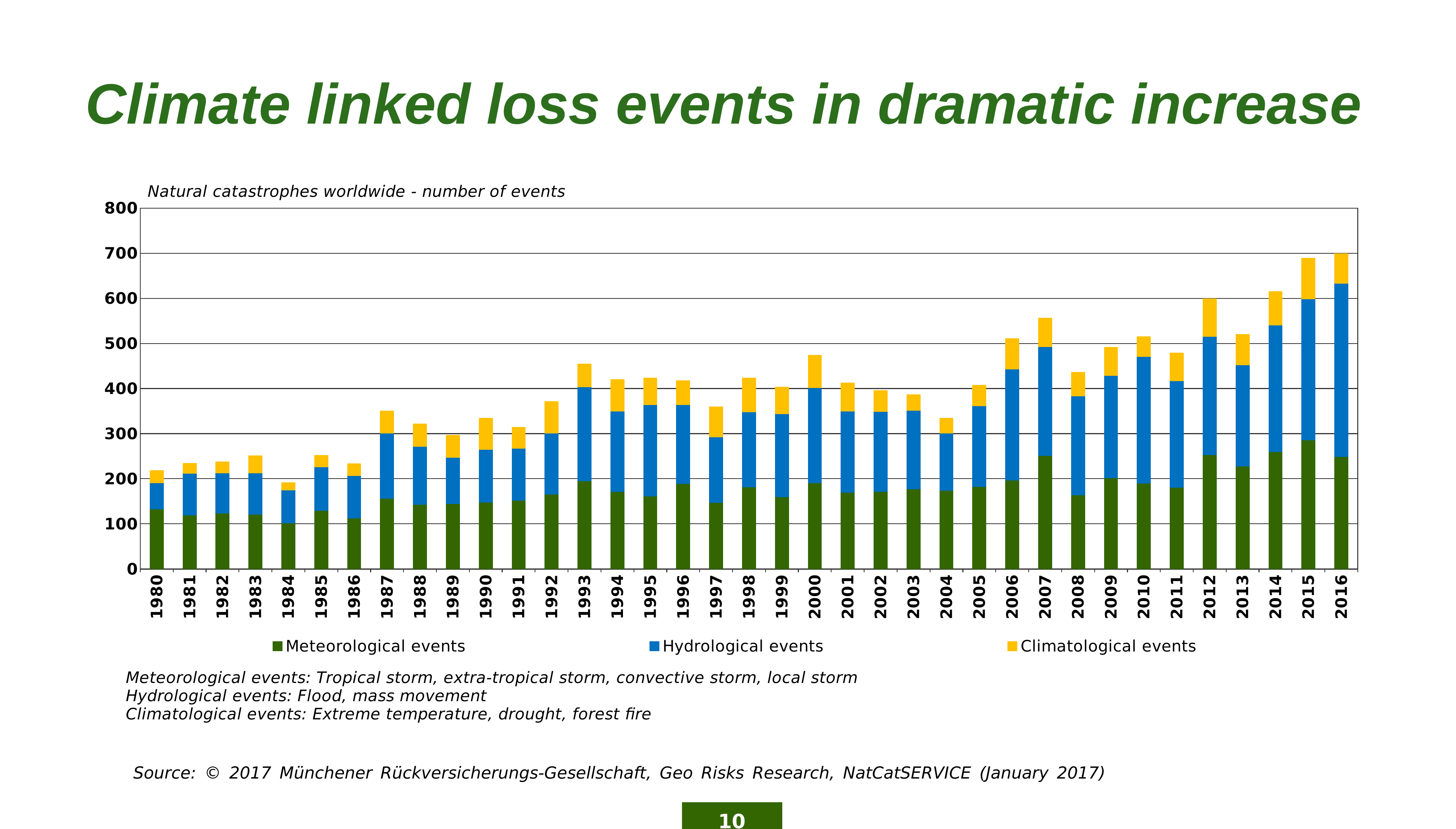

# Climate linked loss events in dramatic increase

### Chart: Natural catastrophes worldwide - number of events

| Category | Meteorological events | Hydrological events | Climatological events |
|---|---|---|---|
| 1980 | 133.0 | 58.0 | 27.0 |
| 1981 | 120.0 | 92.0 | 22.0 |
| 1982 | 124.0 | 89.0 | 24.0 |
| 1983 | 121.0 | 92.0 | 38.0 |
| 1984 | 102.0 | 73.0 | 16.0 |
| 1985 | 130.0 | 96.0 | 26.0 |
| 1986 | 113.0 | 94.0 | 26.0 |
| 1987 | 157.0 | 144.0 | 49.0 |
| 1988 | 143.0 | 129.0 | 49.0 |
| 1989 | 145.0 | 102.0 | 49.0 |
| 1990 | 148.0 | 117.0 | 69.0 |
| 1991 | 152.0 | 116.0 | 46.0 |
| 1992 | 166.0 | 135.0 | 70.0 |
| 1993 | 195.0 | 209.0 | 50.0 |
| 1994 | 172.0 | 178.0 | 70.0 |
| 1995 | 162.0 | 202.0 | 59.0 |
| 1996 | 189.0 | 175.0 | 53.0 |
| 1997 | 147.0 | 146.0 | 66.0 |
| 1998 | 182.0 | 166.0 | 75.0 |
| 1999 | 160.0 | 184.0 | 59.0 |
| 2000 | 191.0 | 211.0 | 72.0 |
| 2001 | 170.0 | 180.0 | 62.0 |
| 2002 | 172.0 | 177.0 | 46.0 |
| 2003 | 178.0 | 174.0 | 34.0 |
| 2004 | 174.0 | 127.0 | 33.0 |
| 2005 | 183.0 | 179.0 | 45.0 |
| 2006 | 197.0 | 246.0 | 68.0 |
| 2007 | 252.0 | 241.0 | 63.0 |
| 2008 | 164.0 | 220.0 | 52.0 |
| 2009 | 202.0 | 227.0 | 62.0 |
| 2010 | 190.0 | 281.0 | 44.0 |
| 2011 | 181.0 | 236.0 | 62.0 |
| 2012 | 253.0 | 263.0 | 83.0 |
| 2013 | 228.0 | 225.0 | 67.0 |
| 2014 | 260.0 | 281.0 | 74.0 |
| 2015 | 286.0 | 313.0 | 90.0 |
| 2016 | 249.0 | 384.0 | 66.0 |
Source: © 2017 Münchener Rückversicherungs-Gesellschaft, Geo Risks Research, NatCatSERVICE (January 2017)
10